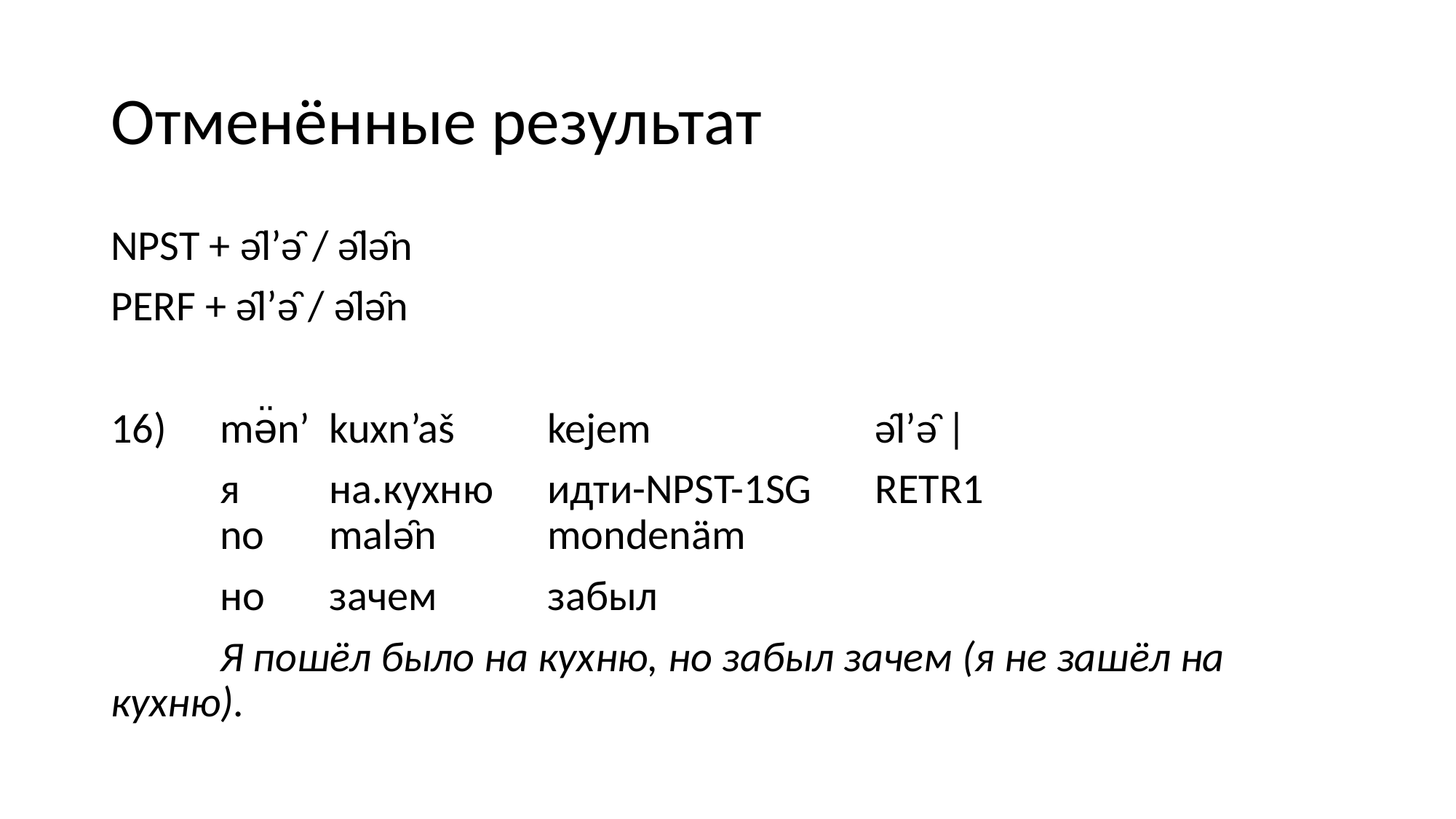

# Отменённые результат
NPST + ə̑l’ə̑ / ə̑lə̑n
PERF + ə̑l’ə̑ / ə̑lə̑n

16)	mə̈n’	kuxn’aš	kejem			ə̑l’ə̑ |
	я	на.кухню	идти-NPST-1SG	RETR1
	no	malə̑n		mondenäm
	но	зачем		забыл
	Я пошёл было на кухню, но забыл зачем (я не зашёл на кухню).